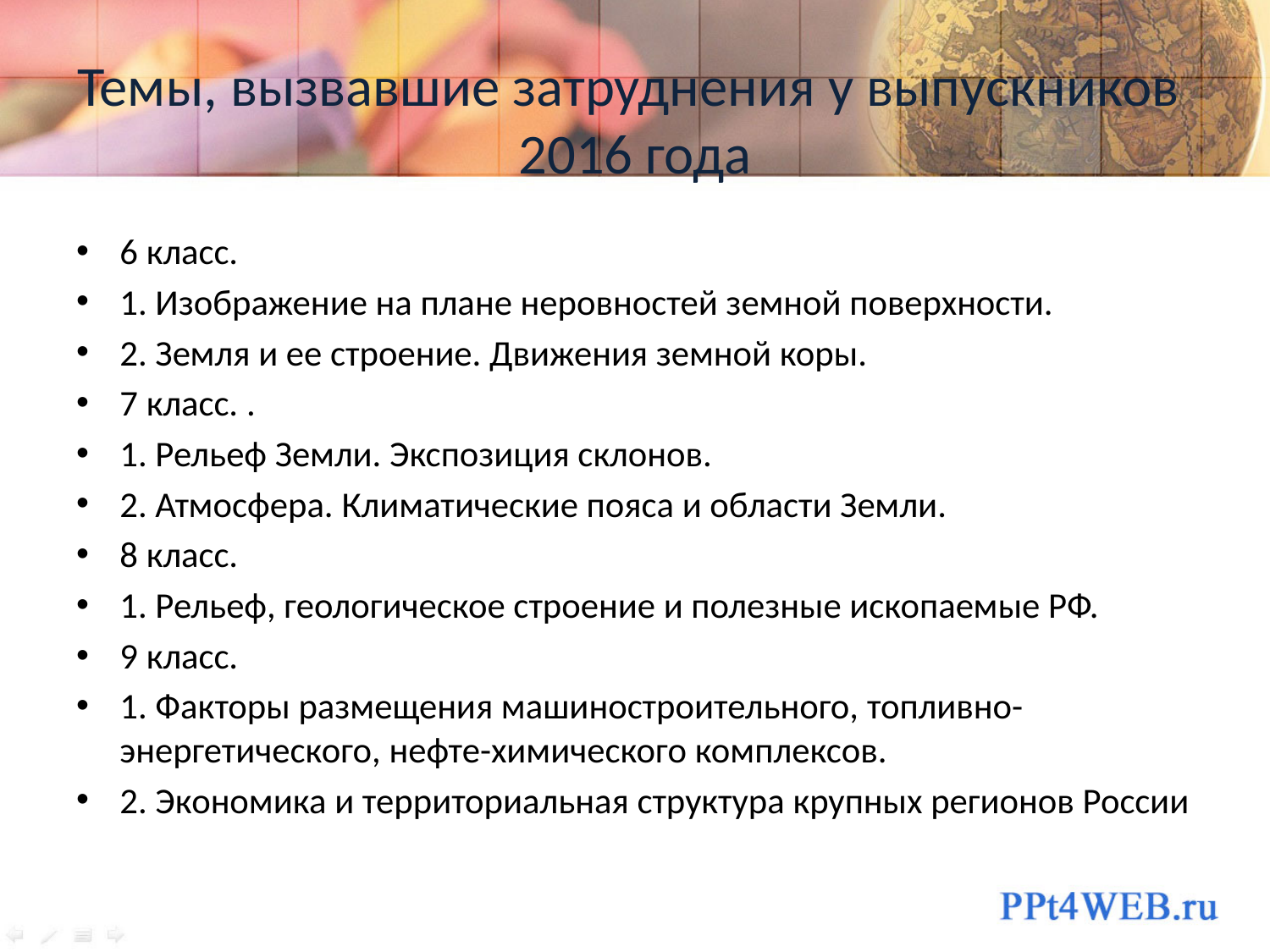

# Темы, вызвавшие затруднения у выпускников  2016 года
6 класс.
1. Изображение на плане неровностей земной поверхности.
2. Земля и ее строение. Движения земной коры.
7 класс. .
1. Рельеф Земли. Экспозиция склонов.
2. Атмосфера. Климатические пояса и области Земли.
8 класс.
1. Рельеф, геологическое строение и полезные ископаемые РФ.
9 класс.
1. Факторы размещения машиностроительного, топливно-энергетического, нефте-химического комплексов.
2. Экономика и территориальная структура крупных регионов России